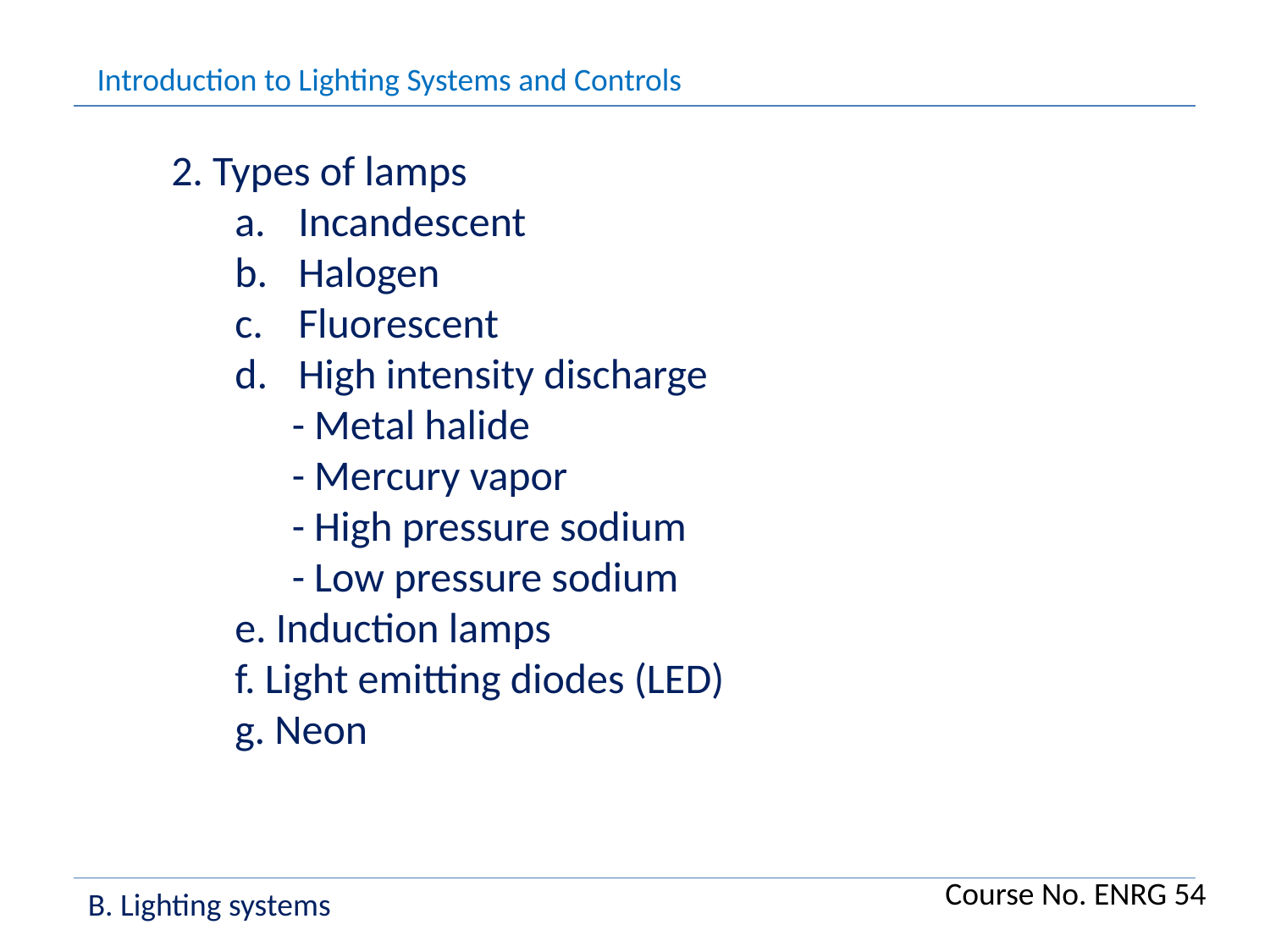

Introduction to Lighting Systems and Controls
2. Types of lamps
Incandescent
Halogen
Fluorescent
High intensity discharge
      - Metal halide
      - Mercury vapor
      - High pressure sodium
      - Low pressure sodium
e. Induction lamps
f. Light emitting diodes (LED)
g. Neon
Course No. ENRG 54
B. Lighting systems